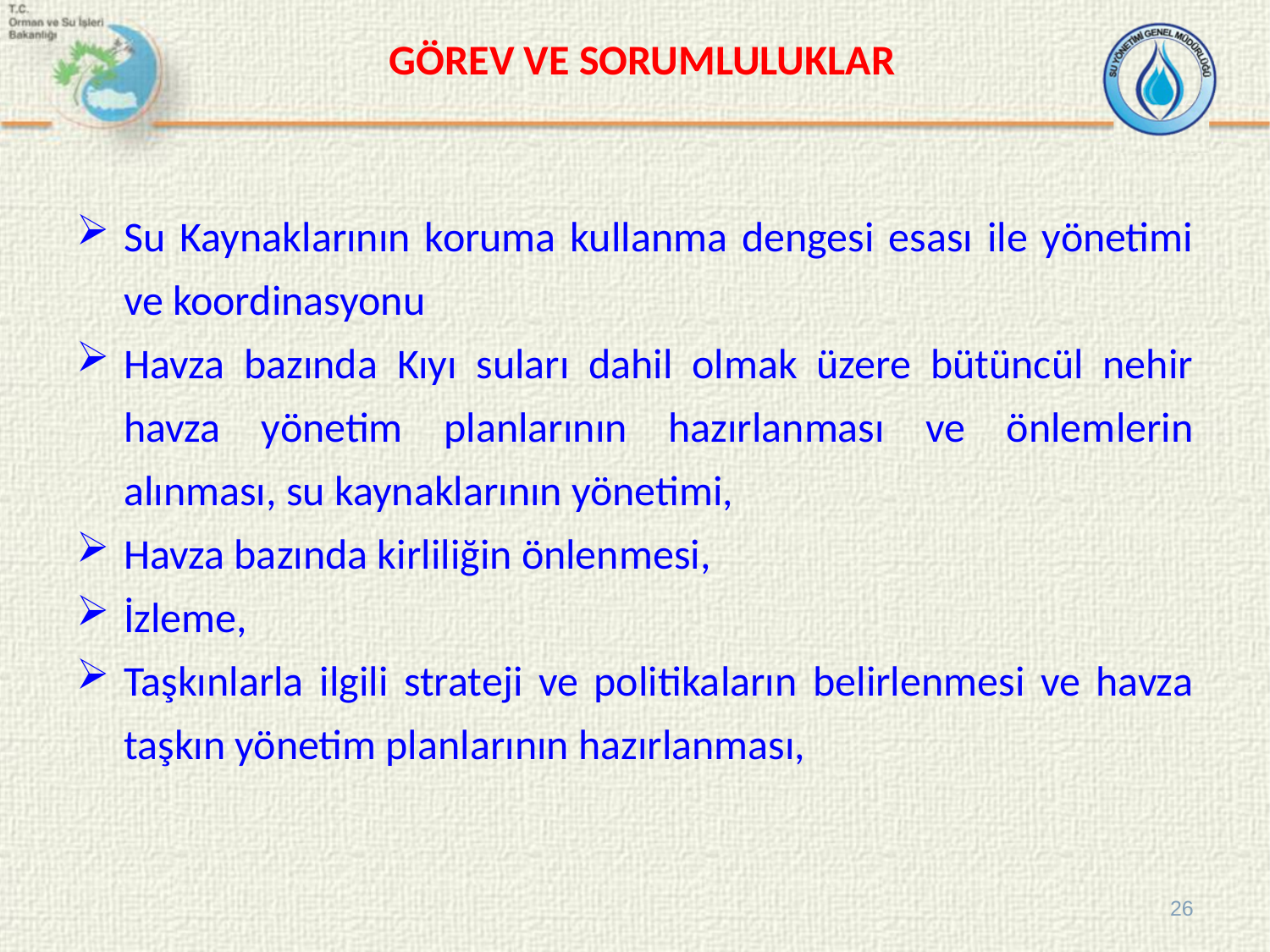

# GÖREV VE SORUMLULUKLAR
Su Kaynaklarının koruma kullanma dengesi esası ile yönetimi ve koordinasyonu
Havza bazında Kıyı suları dahil olmak üzere bütüncül nehir havza yönetim planlarının hazırlanması ve önlemlerin alınması, su kaynaklarının yönetimi,
Havza bazında kirliliğin önlenmesi,
İzleme,
Taşkınlarla ilgili strateji ve politikaların belirlenmesi ve havza taşkın yönetim planlarının hazırlanması,

26